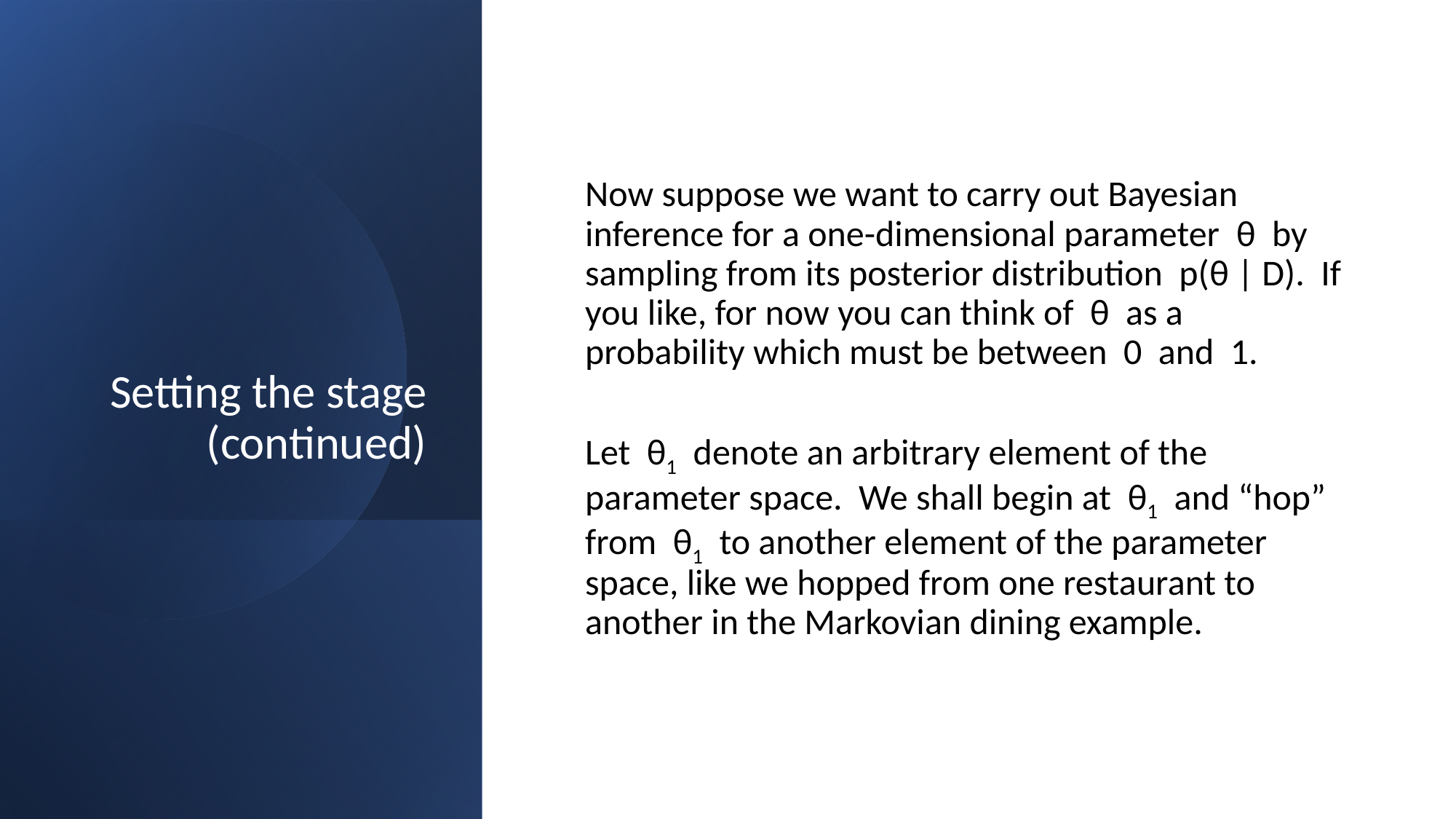

# Setting the stage (continued)
Now suppose we want to carry out Bayesian inference for a one-dimensional parameter  θ  by sampling from its posterior distribution  p(θ | D).  If you like, for now you can think of  θ  as a probability which must be between  0  and  1.

Let  θ1  denote an arbitrary element of the parameter space.  We shall begin at  θ1  and “hop” from  θ1  to another element of the parameter space, like we hopped from one restaurant to another in the Markovian dining example.